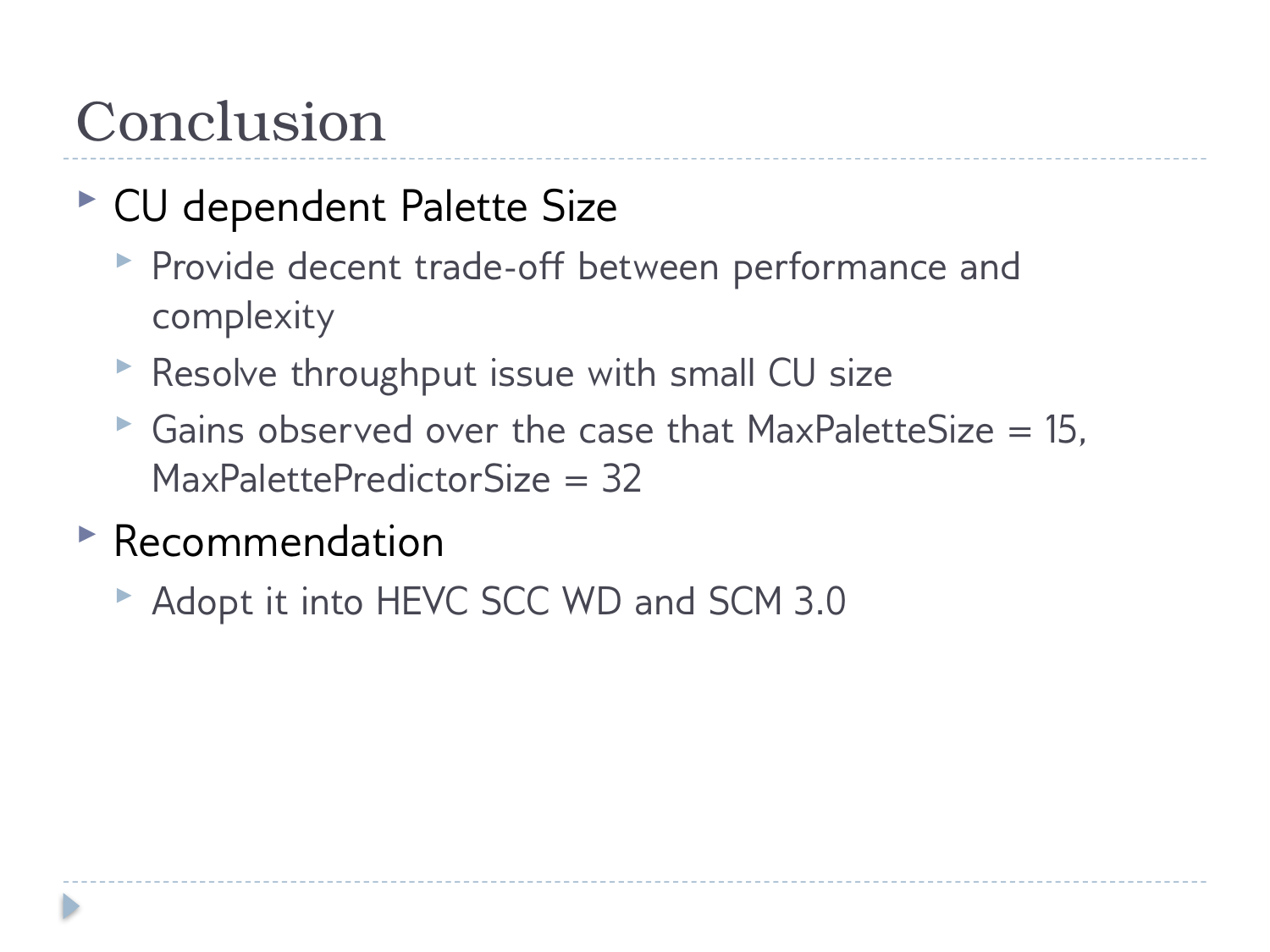

# Conclusion
CU dependent Palette Size
Provide decent trade-off between performance and complexity
Resolve throughput issue with small CU size
Gains observed over the case that MaxPaletteSize = 15, MaxPalettePredictorSize = 32
Recommendation
Adopt it into HEVC SCC WD and SCM 3.0